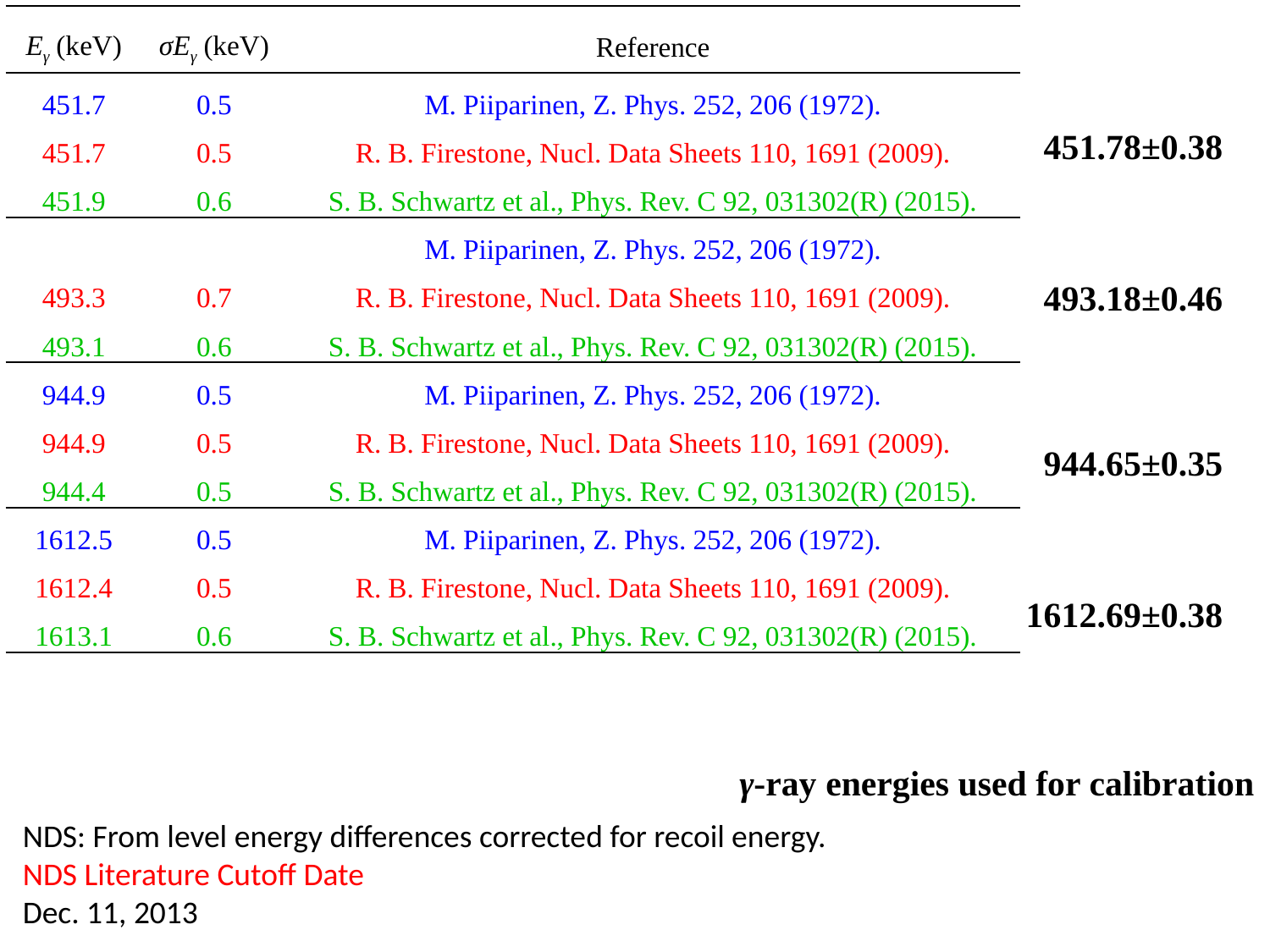

| Eγ (keV) | σEγ (keV) | Reference |
| --- | --- | --- |
| 451.7 | 0.5 | M. Piiparinen, Z. Phys. 252, 206 (1972). |
| 451.7 | 0.5 | R. B. Firestone, Nucl. Data Sheets 110, 1691 (2009). |
| 451.9 | 0.6 | S. B. Schwartz et al., Phys. Rev. C 92, 031302(R) (2015). |
|  |  | M. Piiparinen, Z. Phys. 252, 206 (1972). |
| 493.3 | 0.7 | R. B. Firestone, Nucl. Data Sheets 110, 1691 (2009). |
| 493.1 | 0.6 | S. B. Schwartz et al., Phys. Rev. C 92, 031302(R) (2015). |
| 944.9 | 0.5 | M. Piiparinen, Z. Phys. 252, 206 (1972). |
| 944.9 | 0.5 | R. B. Firestone, Nucl. Data Sheets 110, 1691 (2009). |
| 944.4 | 0.5 | S. B. Schwartz et al., Phys. Rev. C 92, 031302(R) (2015). |
| 1612.5 | 0.5 | M. Piiparinen, Z. Phys. 252, 206 (1972). |
| 1612.4 | 0.5 | R. B. Firestone, Nucl. Data Sheets 110, 1691 (2009). |
| 1613.1 | 0.6 | S. B. Schwartz et al., Phys. Rev. C 92, 031302(R) (2015). |
451.78±0.38
493.18±0.46
944.65±0.35
1612.69±0.38
γ-ray energies used for calibration
NDS: From level energy differences corrected for recoil energy.
NDS Literature Cutoff Date
Dec. 11, 2013